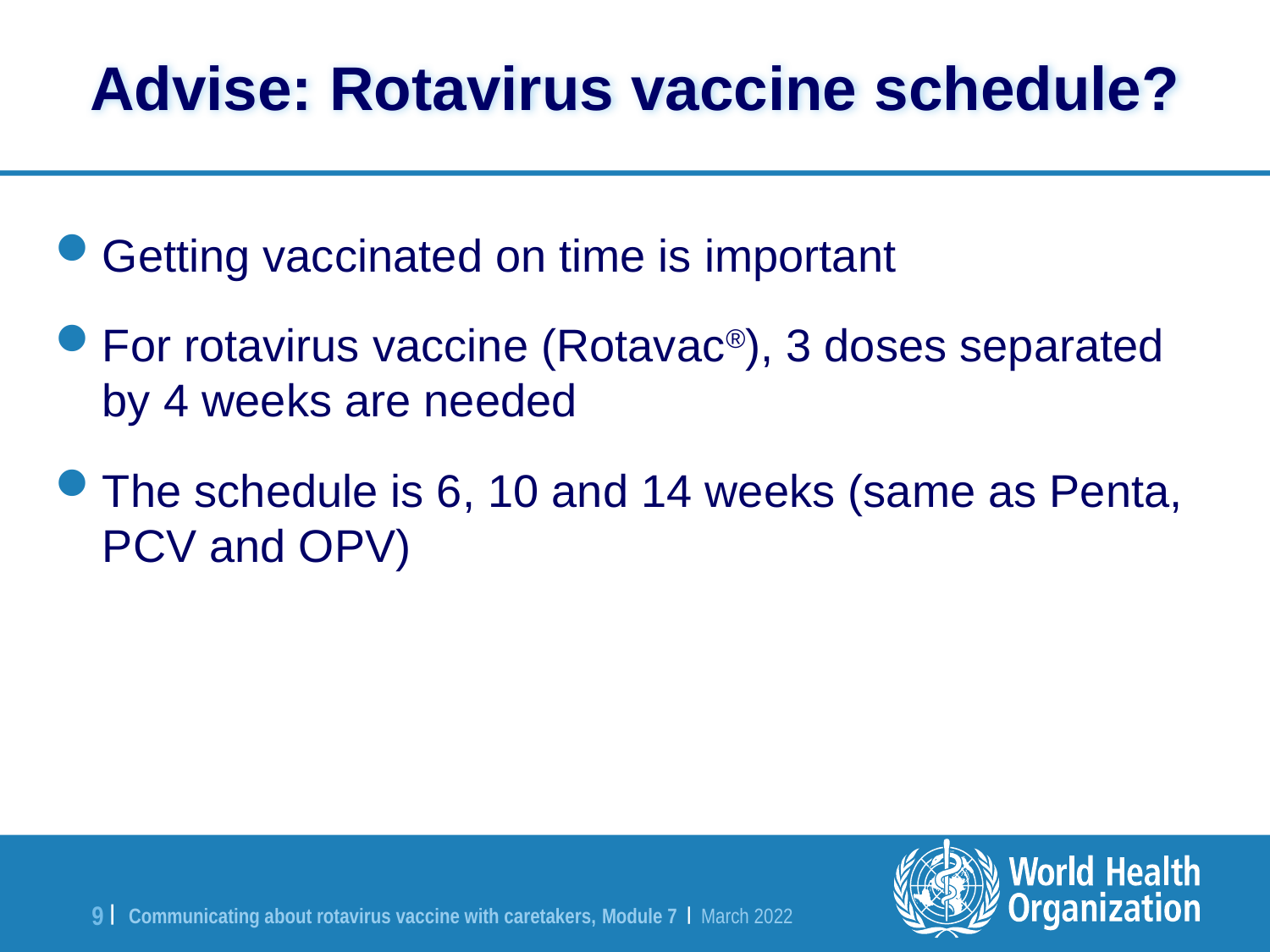

Advise: Rotavirus vaccine schedule?
Getting vaccinated on time is important
For rotavirus vaccine (Rotavac®), 3 doses separated by 4 weeks are needed
The schedule is 6, 10 and 14 weeks (same as Penta, PCV and OPV)